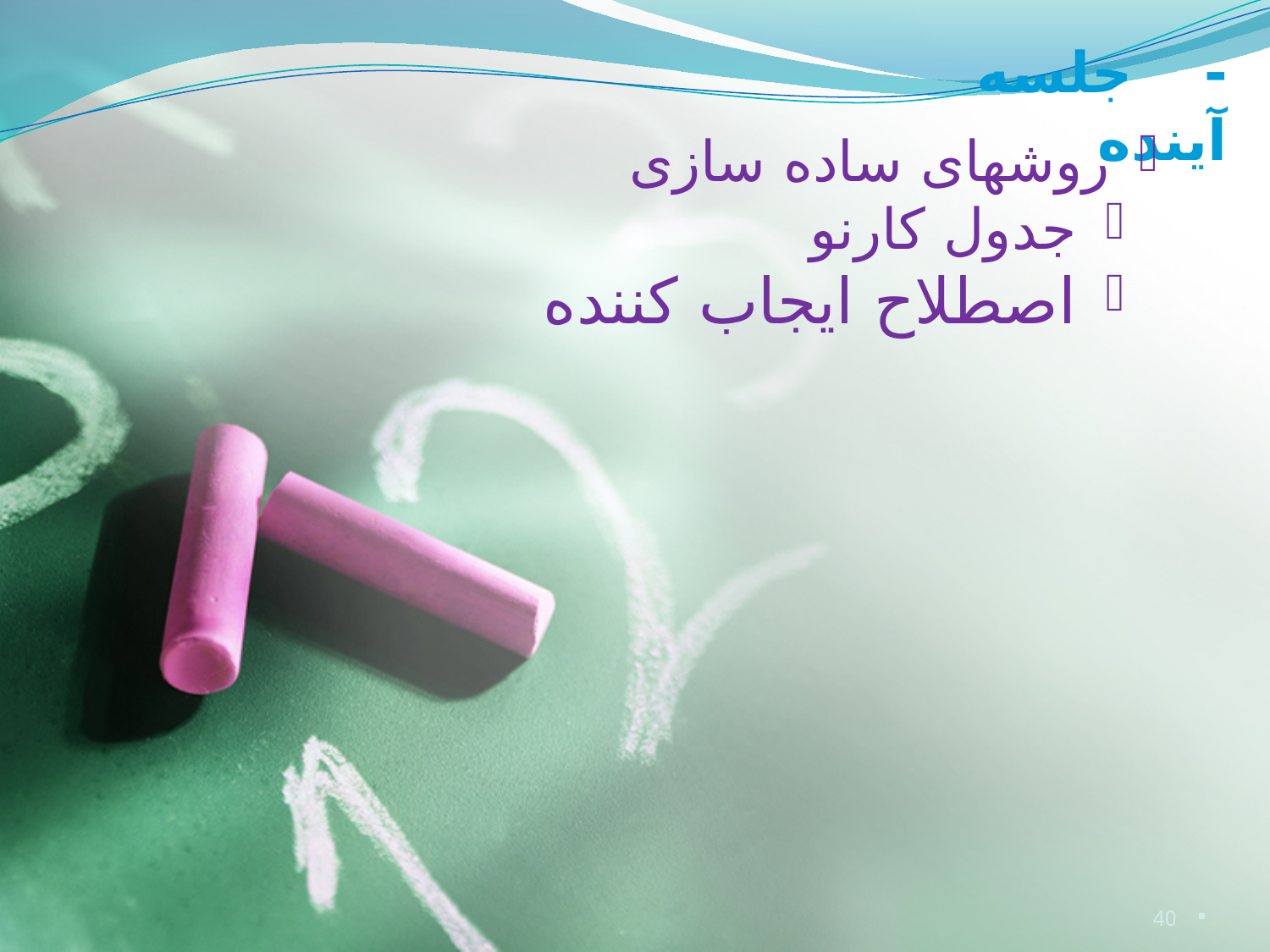

- جلسه آینده
 روشهای ساده سازی
 جدول کارنو
 اصطلاح ایجاب کننده

40